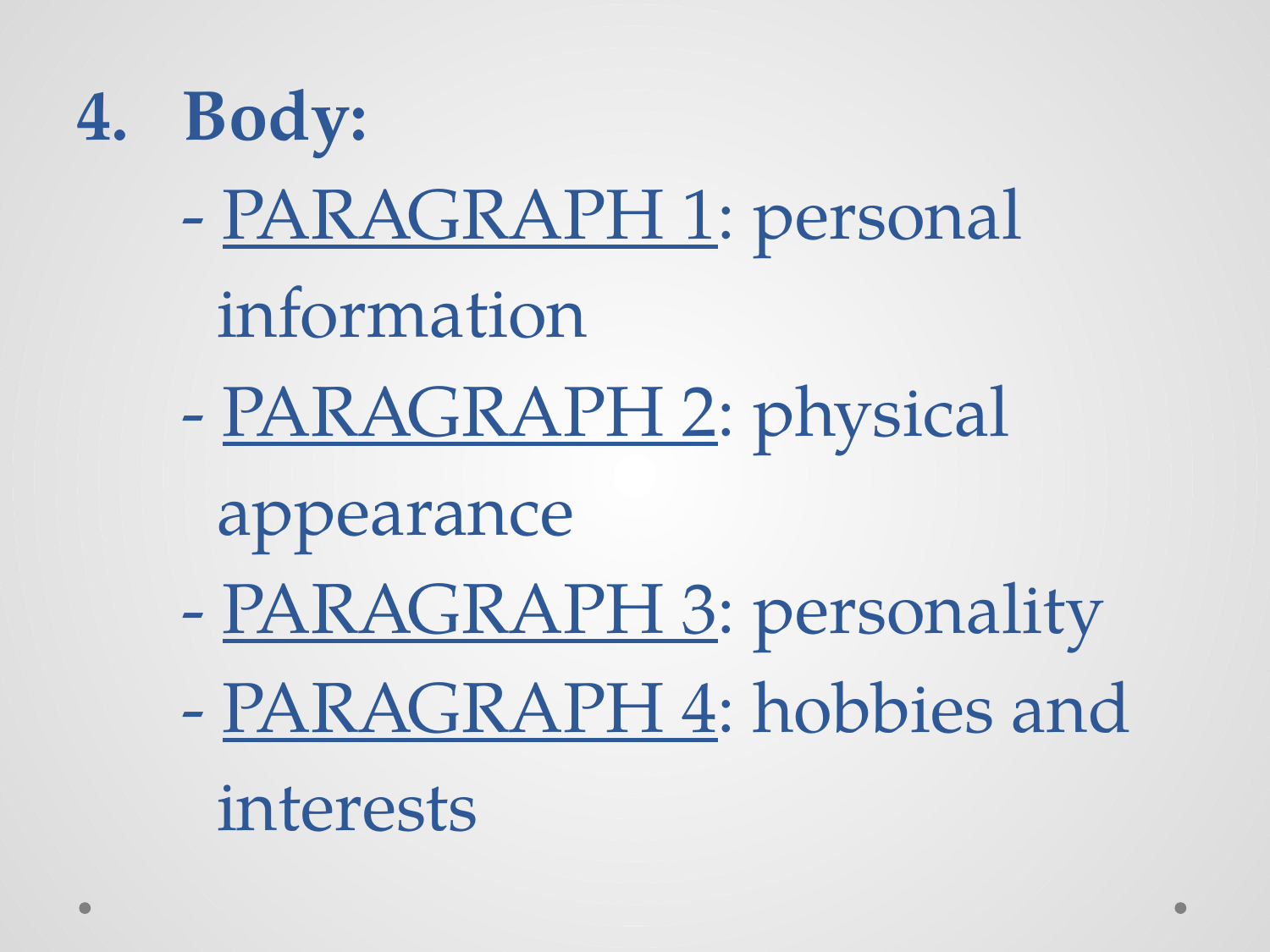

4.   Body:
      - PARAGRAPH 1: personal
        information
      - PARAGRAPH 2: physical
        appearance
      - PARAGRAPH 3: personality
      - PARAGRAPH 4: hobbies and
        interests